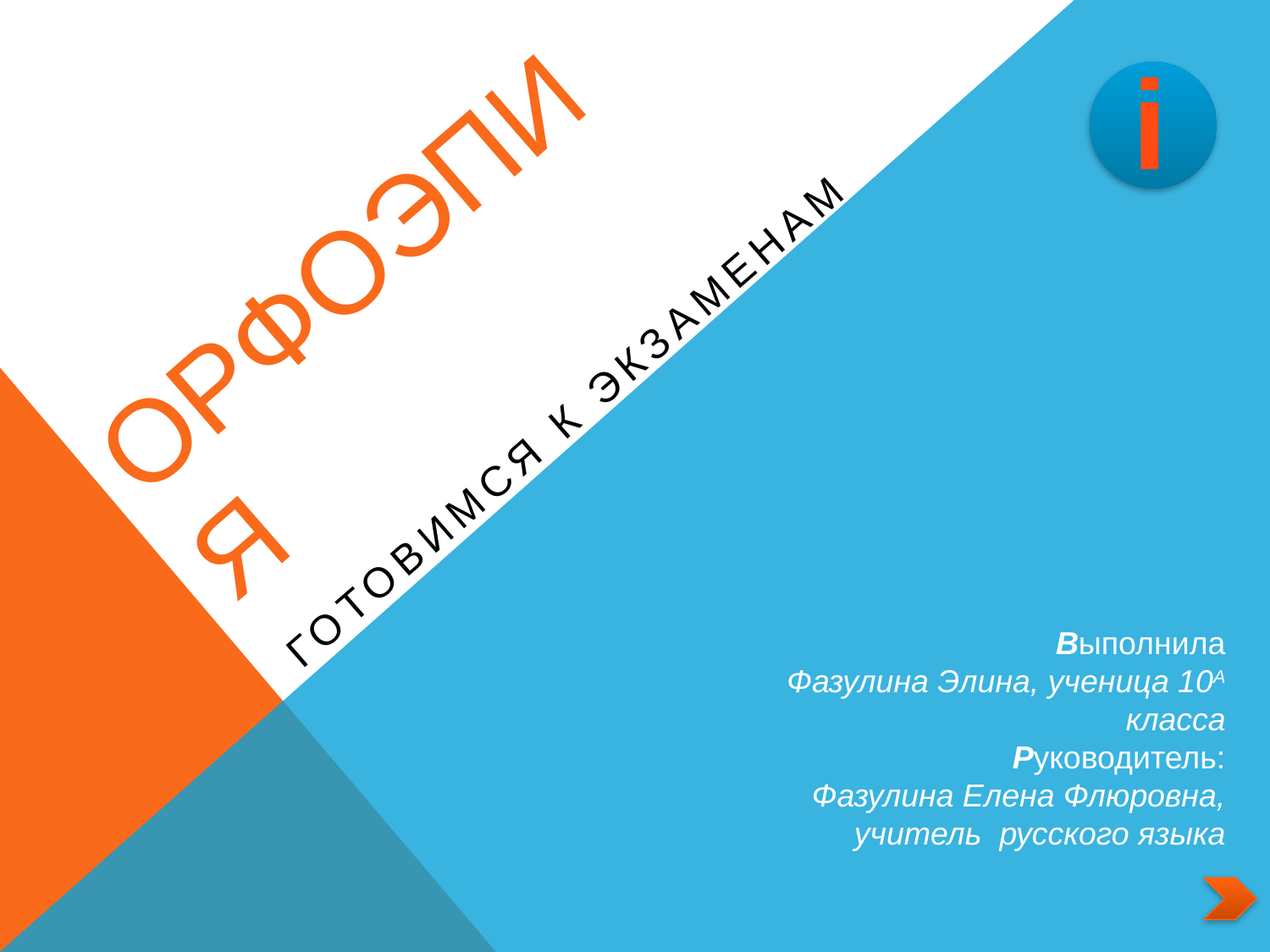

i

# Орфоэпия
Готовимся к экзаменам
Выполнила
Фазулина Элина, ученица 10А класса
Руководитель:
Фазулина Елена Флюровна,
учитель  русского языка